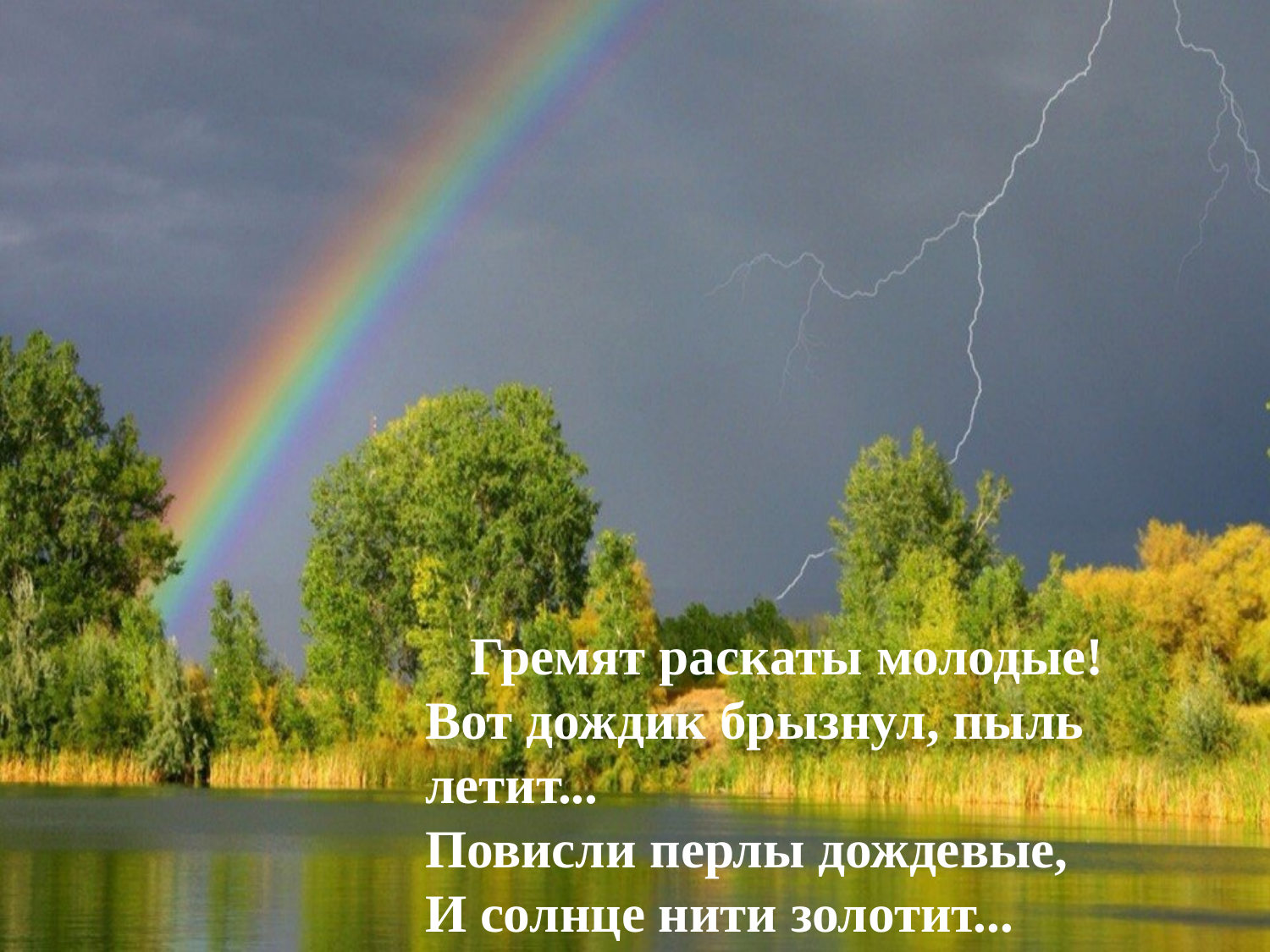

#
Гремят раскаты молодые!
Вот дождик брызнул, пыль летит...
Повисли перлы дождевые,
И солнце нити золотит...